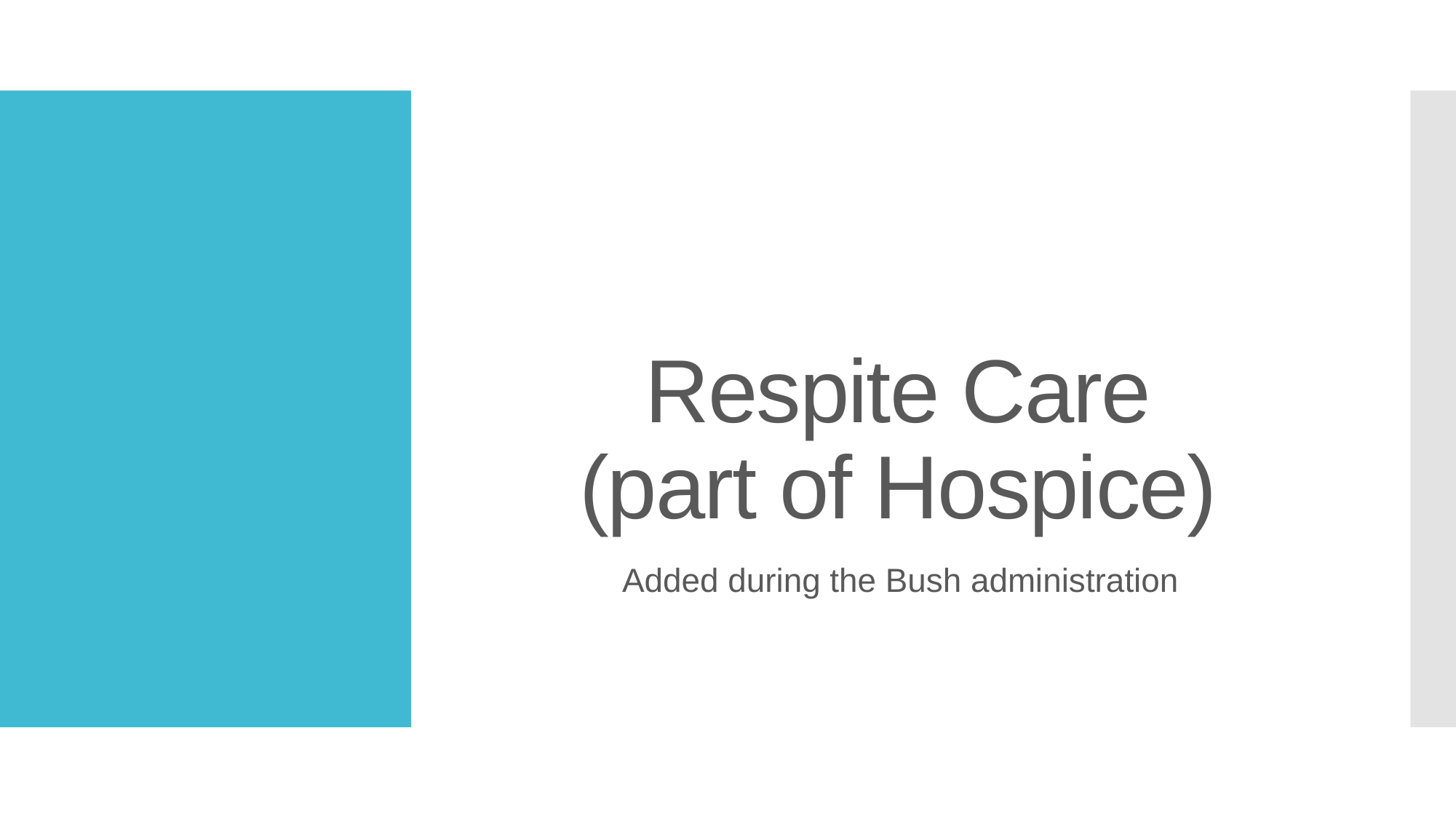

# Respite Care (part of Hospice)
Added during the Bush administration